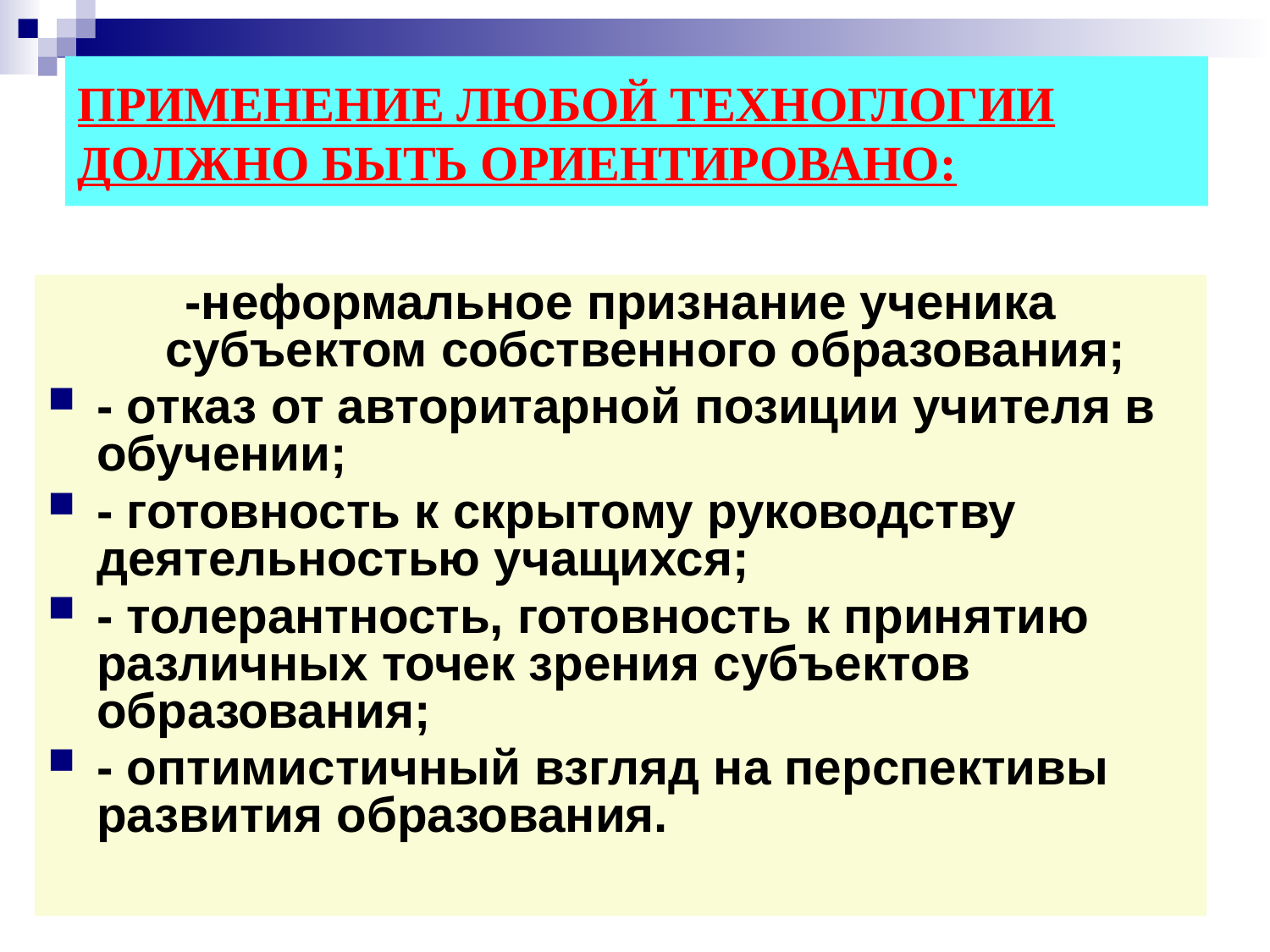

ПРИМЕНЕНИЕ ЛЮБОЙ ТЕХНОГЛОГИИ ДОЛЖНО БЫТЬ ОРИЕНТИРОВАНО:
-неформальное признание ученика субъектом собственного образования;
- отказ от авторитарной позиции учителя в обучении;
- готовность к скрытому руководству деятельностью учащихся;
- толерантность, готовность к принятию различных точек зрения субъектов образования;
- оптимистичный взгляд на перспективы развития образования.